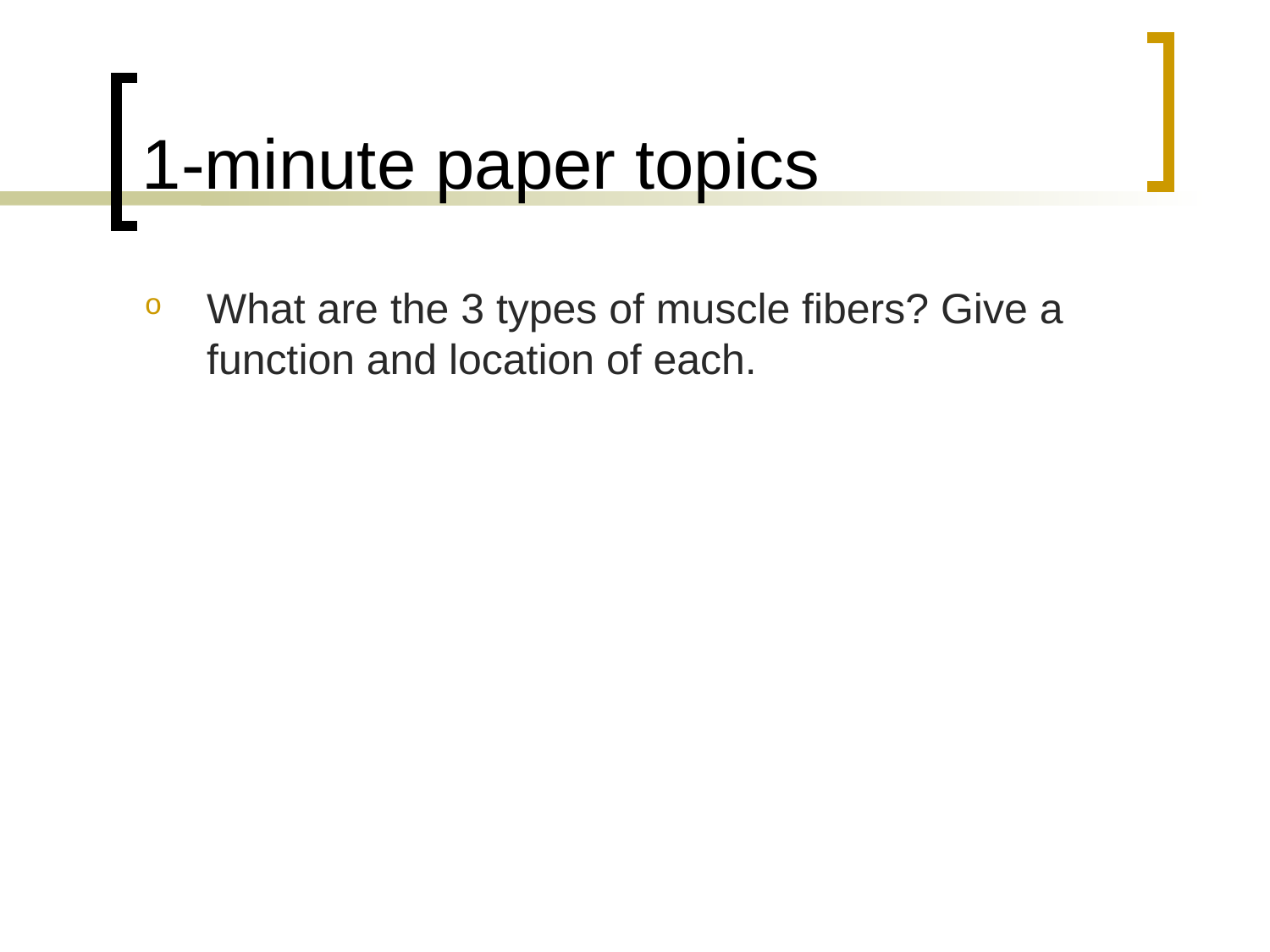

# 1-minute paper topics
What are the 3 types of muscle fibers? Give a function and location of each.